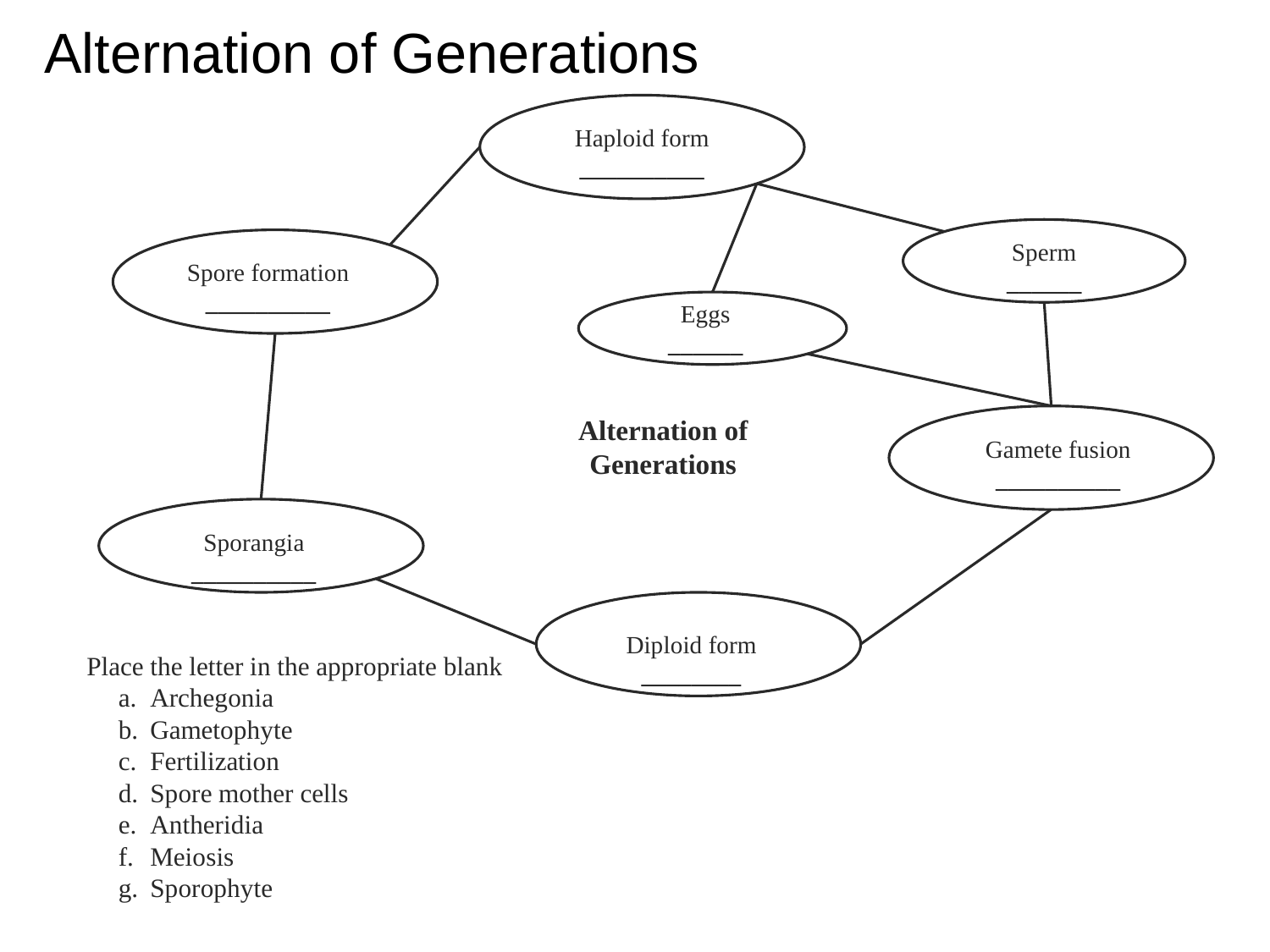

Alternation of Generations

Haploid form
__________

Sperm
______
Spore formation
__________

Eggs
______

Alternation of Generations
Gamete fusion
__________

Sporangia
__________

Diploid form
________
	Place the letter in the appropriate blank
Archegonia
Gametophyte
Fertilization
Spore mother cells
Antheridia
Meiosis
Sporophyte